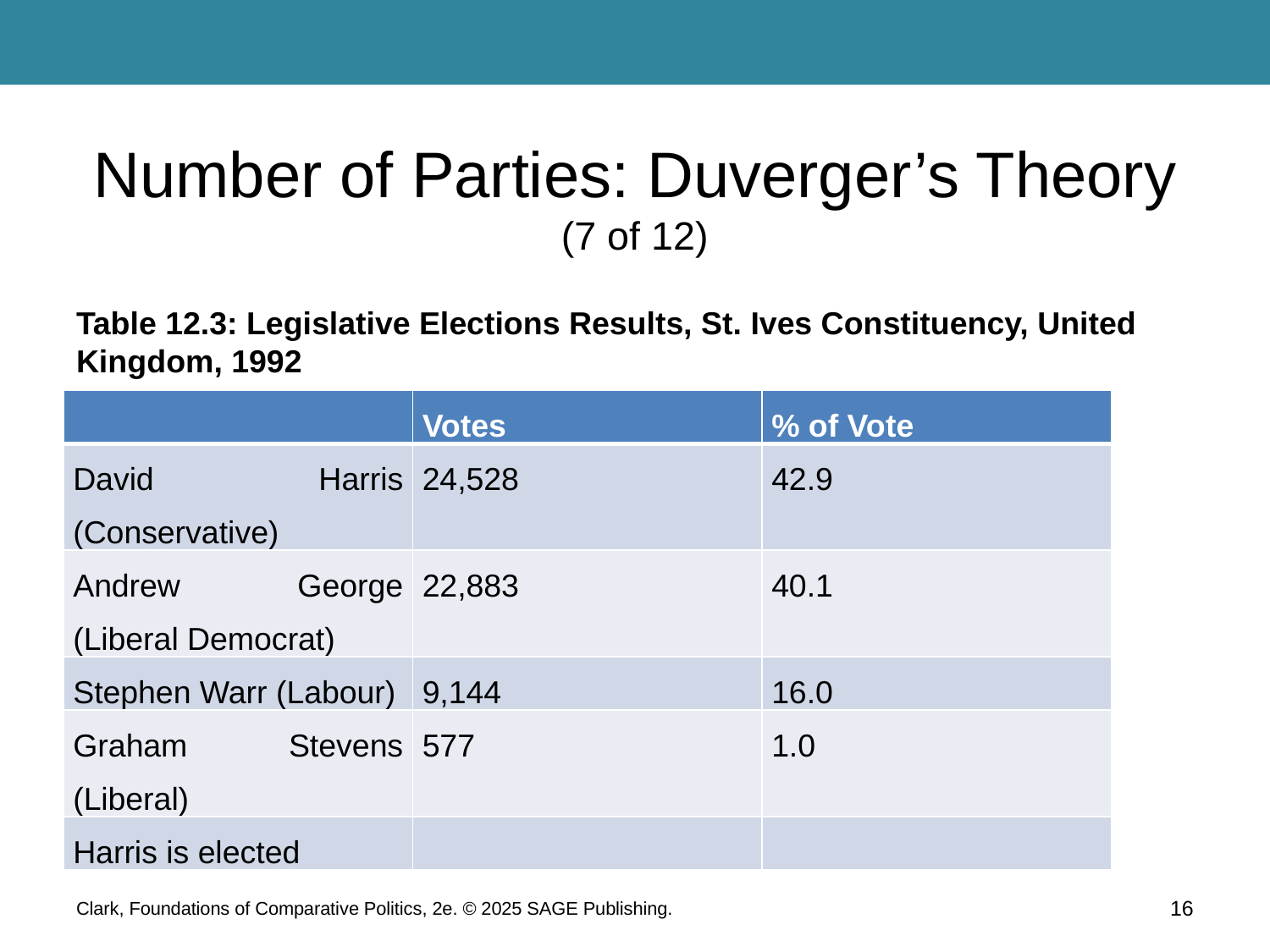

# Number of Parties: Duverger’s Theory (7 of 12)
Table 12.3: Legislative Elections Results, St. Ives Constituency, United Kingdom, 1992

|  | Votes | % of Vote |
| --- | --- | --- |
| David Harris (Conservative) | 24,528 | 42.9 |
| Andrew George (Liberal Democrat) | 22,883 | 40.1 |
| Stephen Warr (Labour) | 9,144 | 16.0 |
| Graham Stevens (Liberal) | 577 | 1.0 |
| Harris is elected |  |  |
Clark, Foundations of Comparative Politics, 2e. © 2025 SAGE Publishing.
16